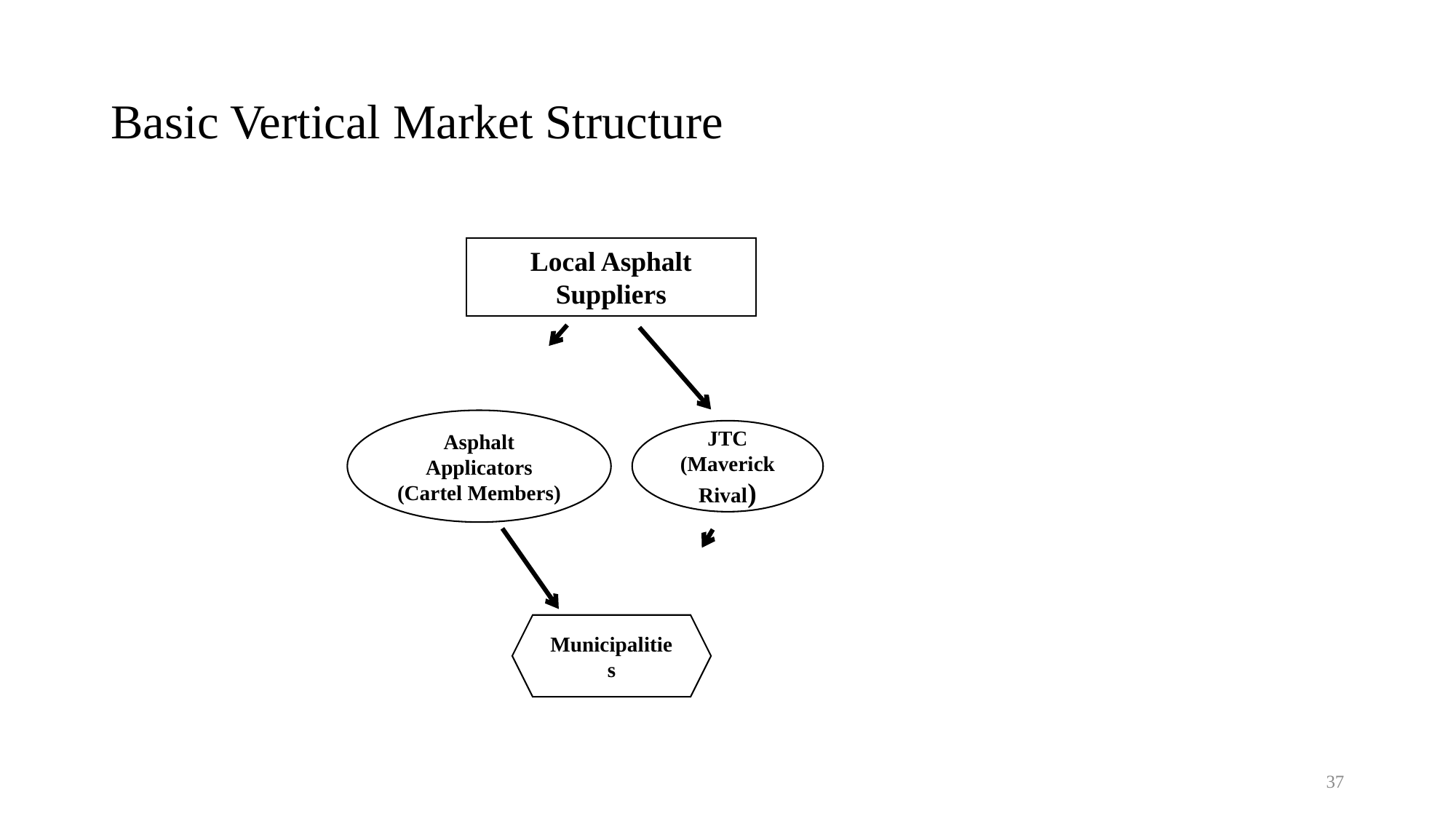

# Basic Vertical Market Structure

Local Asphalt
Suppliers
Asphalt
Applicators
(Cartel Members)
JTC
(Maverick Rival)
Municipalities
37